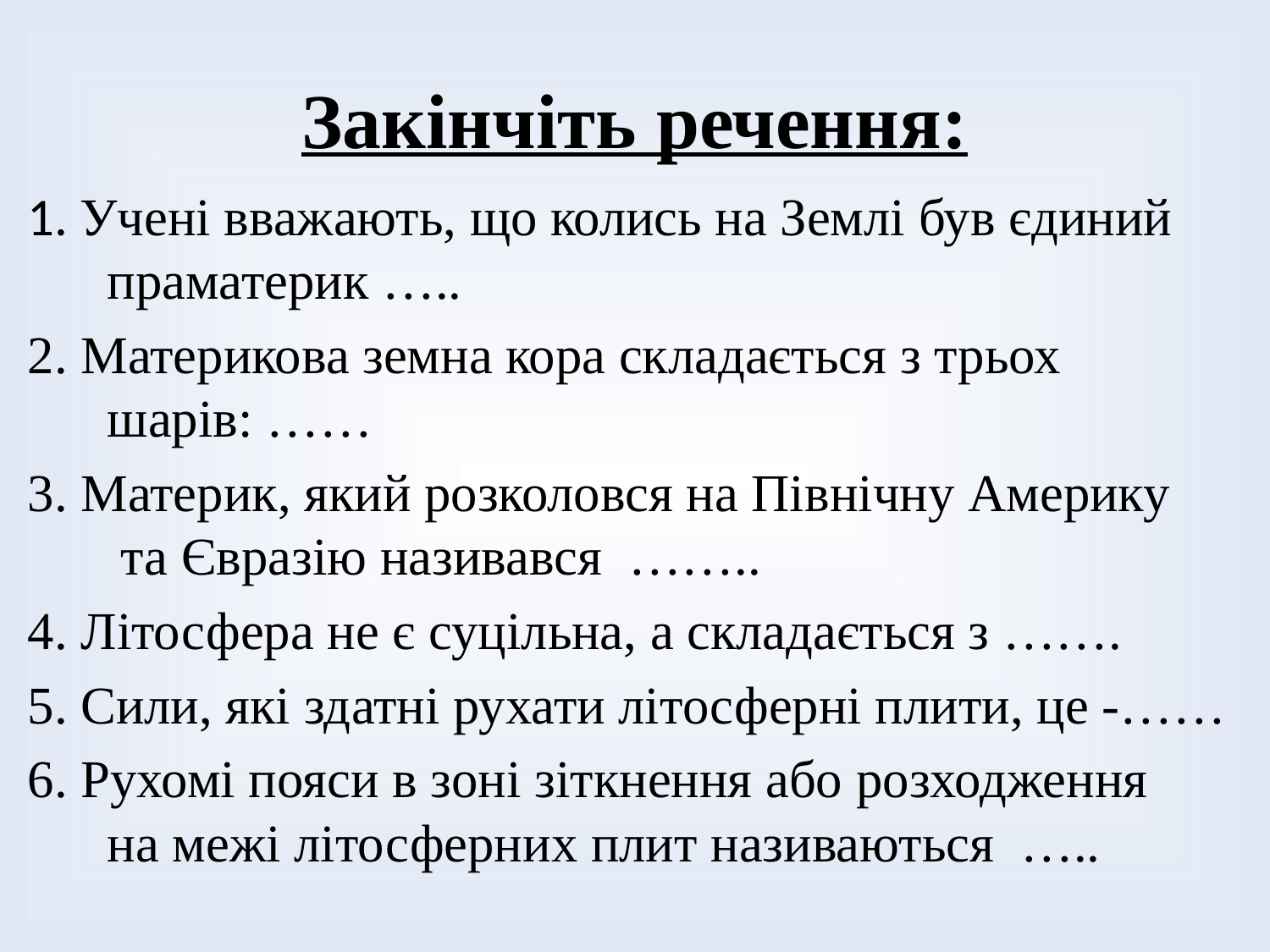

# Закінчіть речення:
1. Учені вважають, що колись на Землі був єдиний
      праматерик …..
2. Материкова земна кора складається з трьох
      шарів: ……
3. Материк, який розколовся на Північну Америку
       та Євразію називався  ……..
4. Літосфера не є суцільна, а складається з …….
5. Сили, які здатні рухати літосферні плити, це -……
6. Рухомі пояси в зоні зіткнення або розходження
      на межі літосферних плит називаються  …..